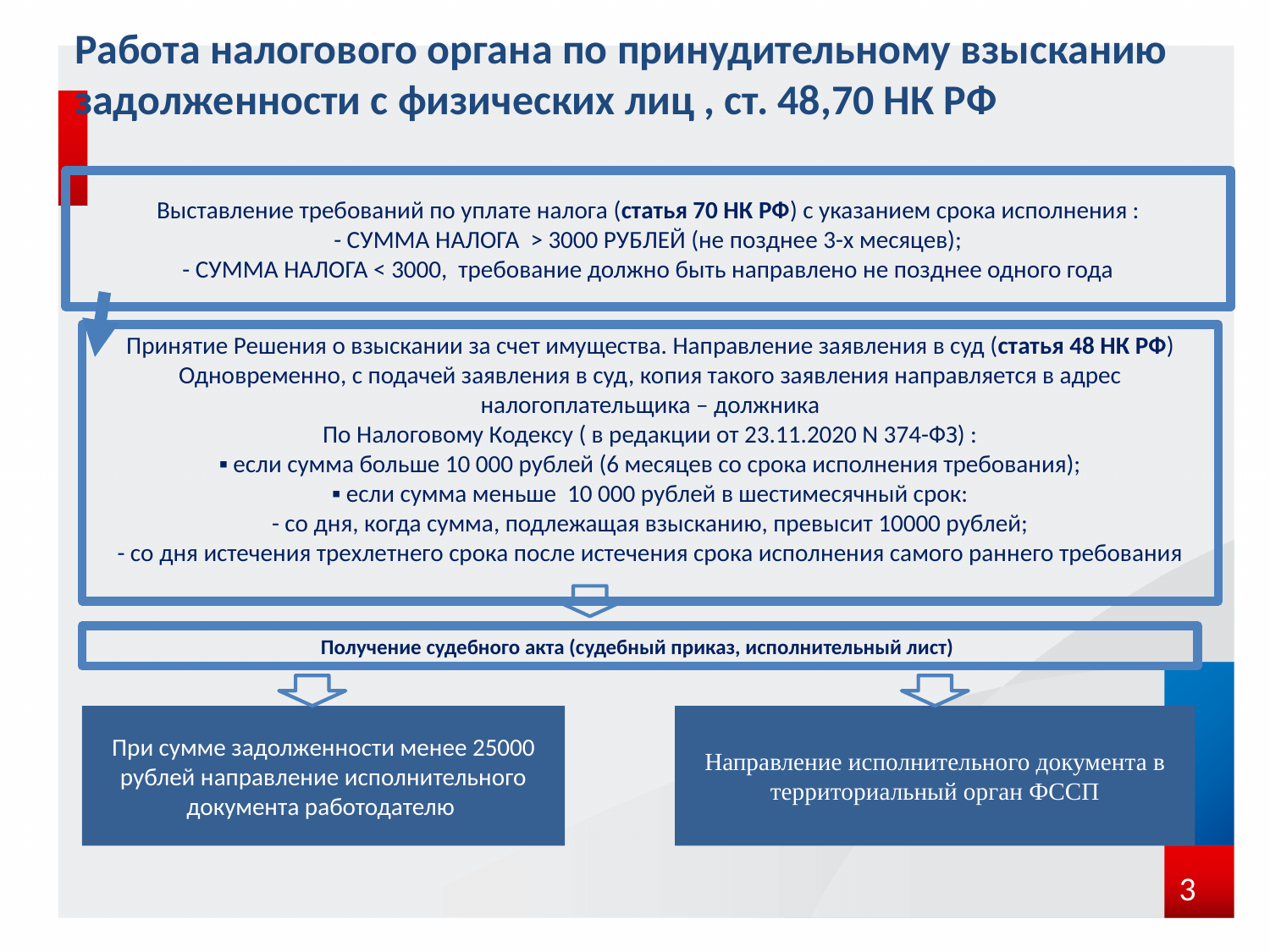

# Работа налогового органа по принудительному взысканию задолженности с физических лиц , ст. 48,70 НК РФ
Выставление требований по уплате налога (статья 70 НК РФ) с указанием срока исполнения :
- СУММА НАЛОГА  > 3000 РУБЛЕЙ (не позднее 3-х месяцев);
- СУММА НАЛОГА < 3000,  требование должно быть направлено не позднее одного года
Принятие Решения о взыскании за счет имущества. Направление заявления в суд (статья 48 НК РФ) Одновременно, с подачей заявления в суд, копия такого заявления направляется в адрес налогоплательщика – должника
По Налоговому Кодексу ( в редакции от 23.11.2020 N 374-ФЗ) :
▪ если сумма больше 10 000 рублей (6 месяцев со срока исполнения требования);
▪ если сумма меньше  10 000 рублей в шестимесячный срок:
- со дня, когда сумма, подлежащая взысканию, превысит 10000 рублей;
- со дня истечения трехлетнего срока после истечения срока исполнения самого раннего требования

Получение судебного акта (судебный приказ, исполнительный лист)

При сумме задолженности менее 25000 рублей направление исполнительного документа работодателю
Направление исполнительного документа в территориальный орган ФССП
3